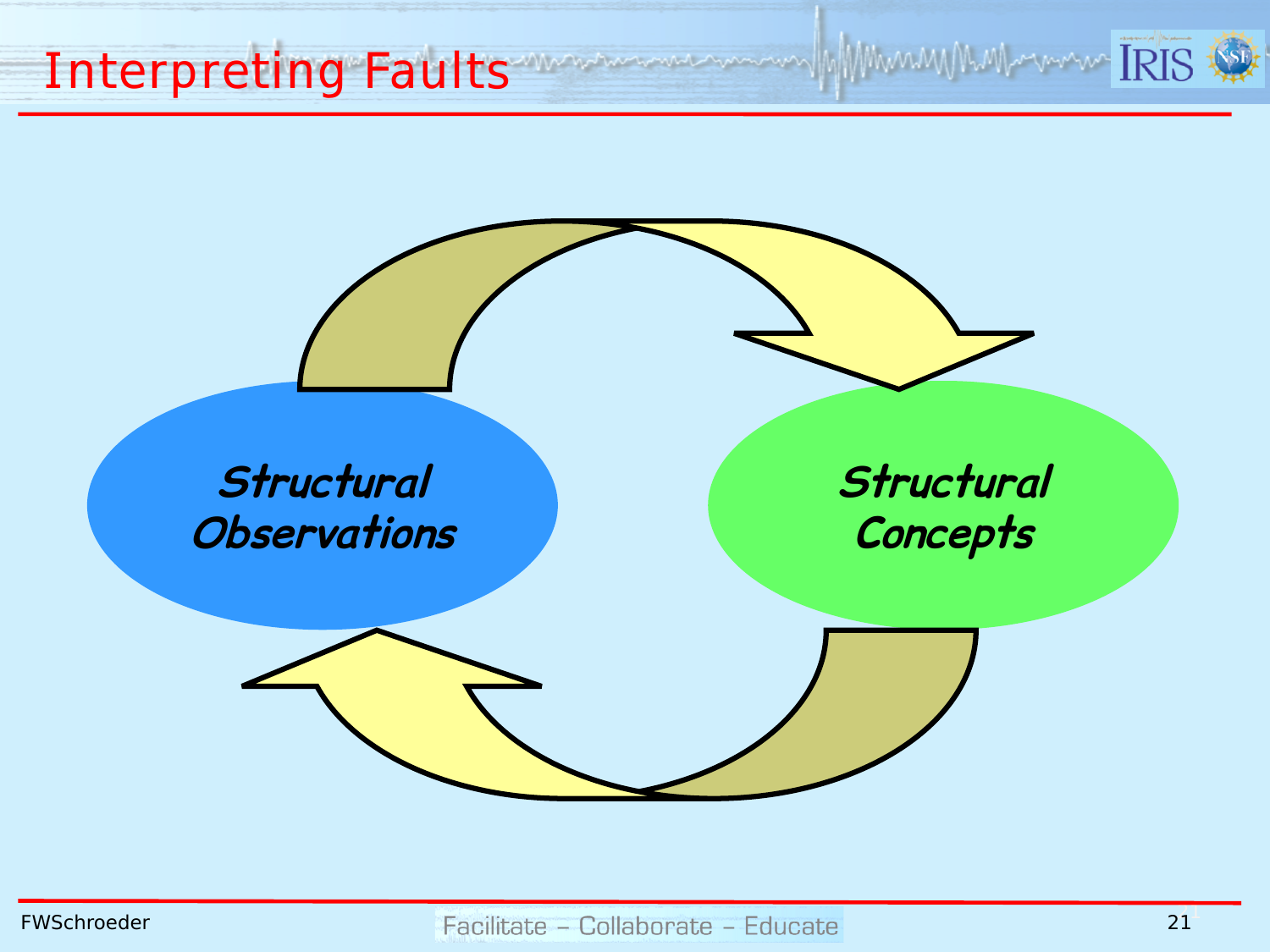

# Interpreting Faults

Structural
Observations

Structural
Concepts